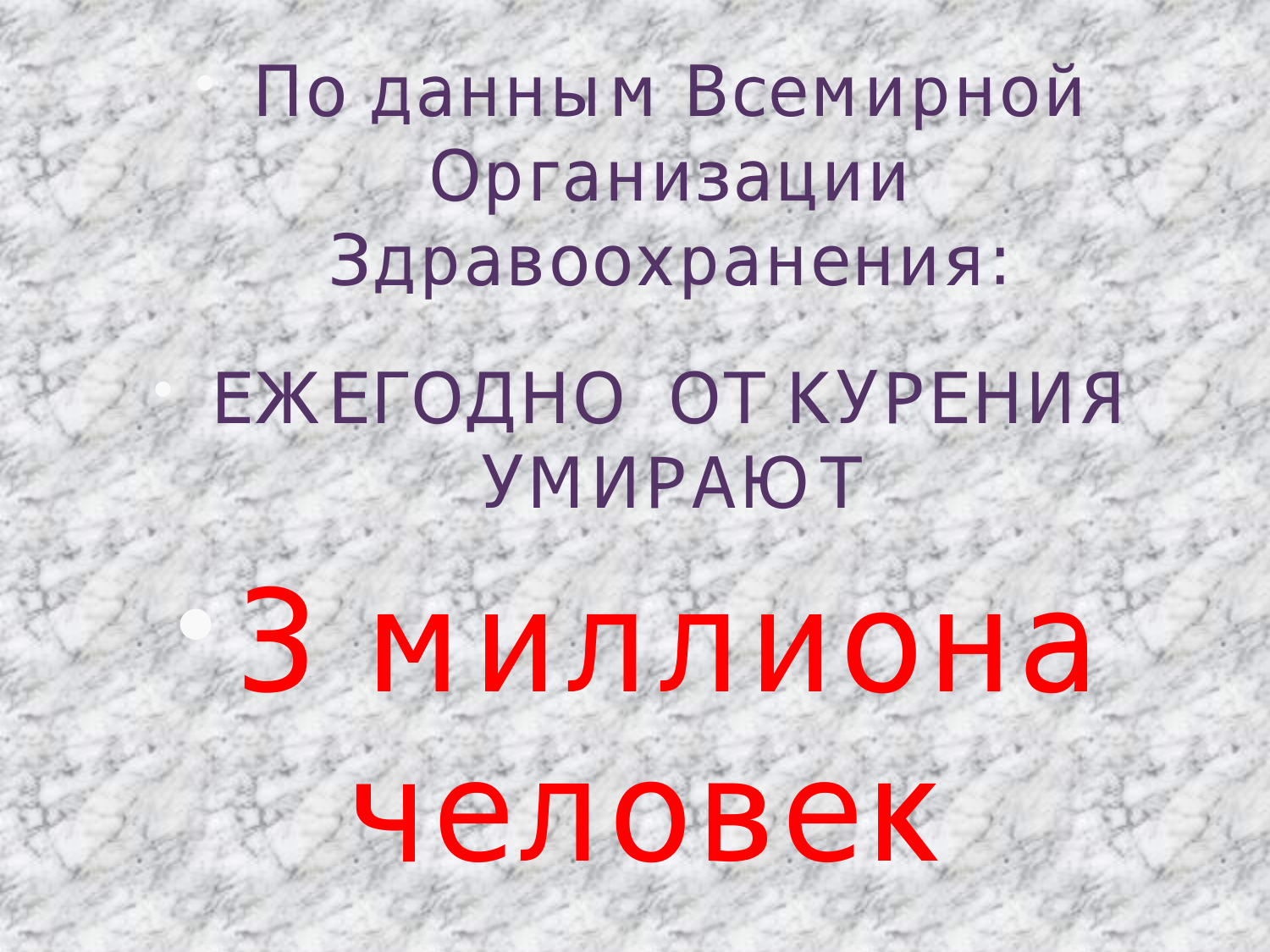

#
По данным Всемирной Организации Здравоохранения:

ЕЖЕГОДНО  ОТ КУРЕНИЯ УМИРАЮТ
3 миллиона человек